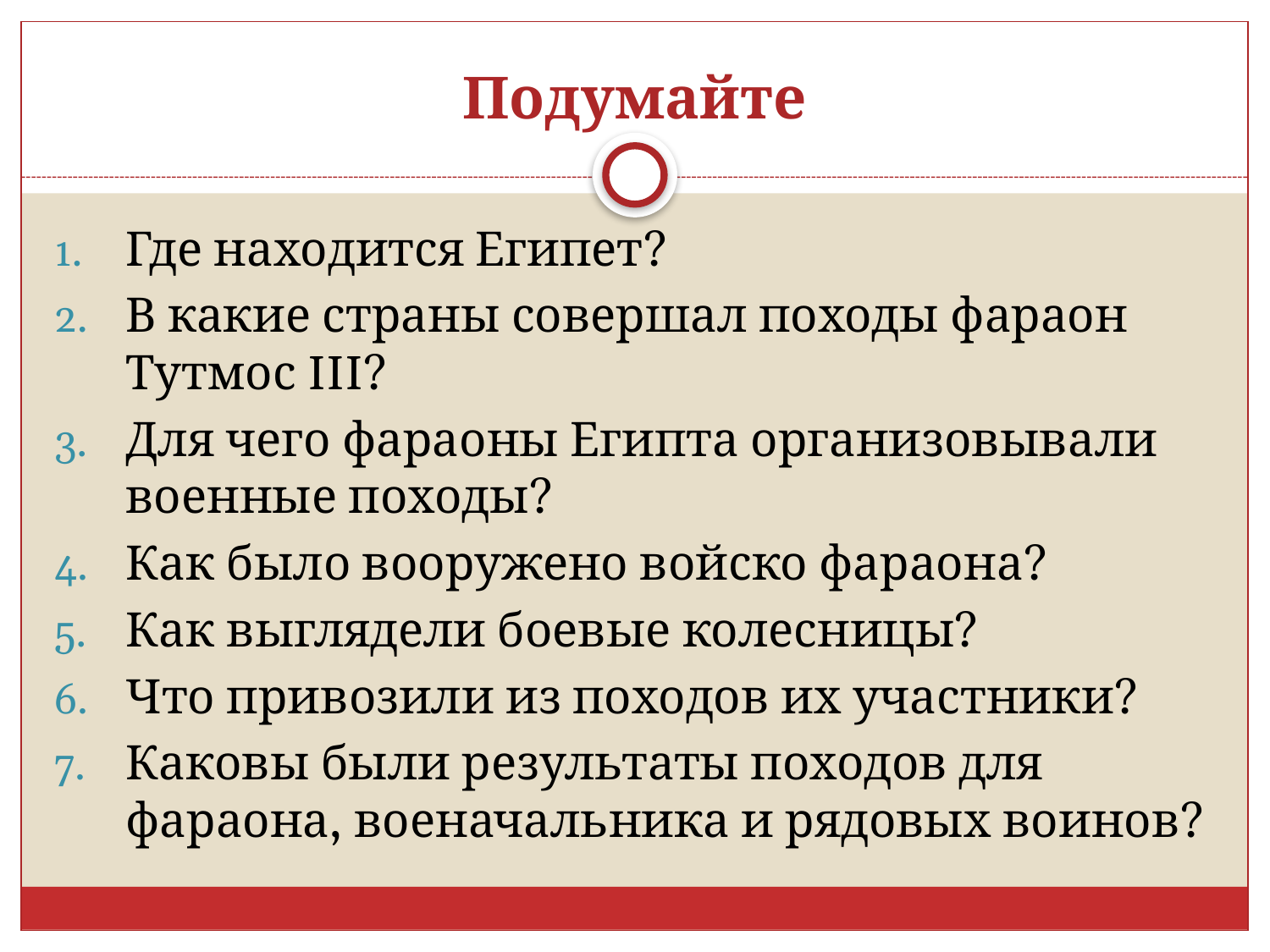

# Подумайте
Где находится Египет?
В какие страны совершал походы фараон Тутмос III?
Для чего фараоны Египта организовывали военные походы?
Как было вооружено войско фараона?
Как выглядели боевые колесницы?
Что привозили из походов их участники?
Каковы были результаты походов для фараона, военачальника и рядовых воинов?